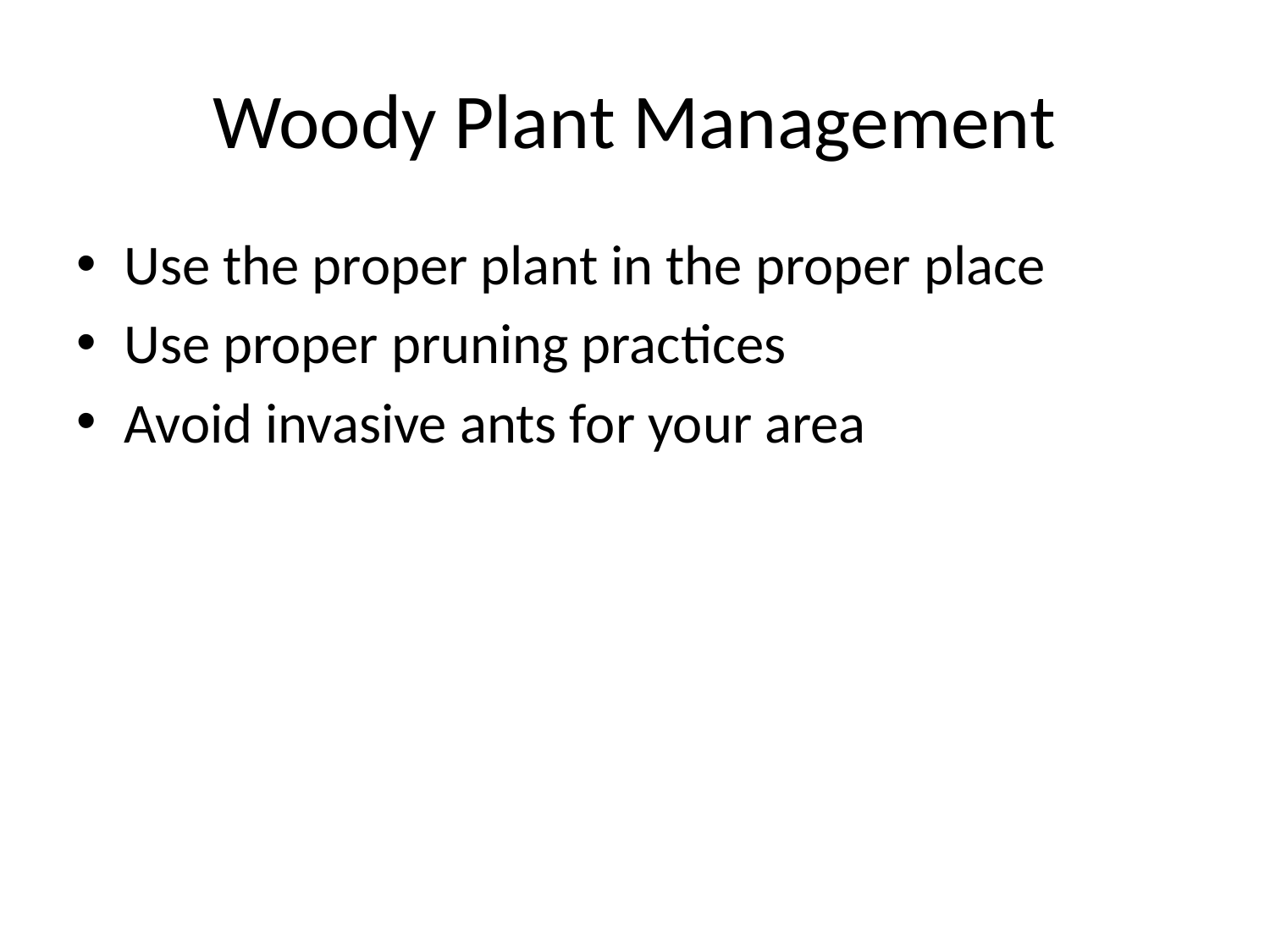

# Woody Plant Management
Use the proper plant in the proper place
Use proper pruning practices
Avoid invasive ants for your area